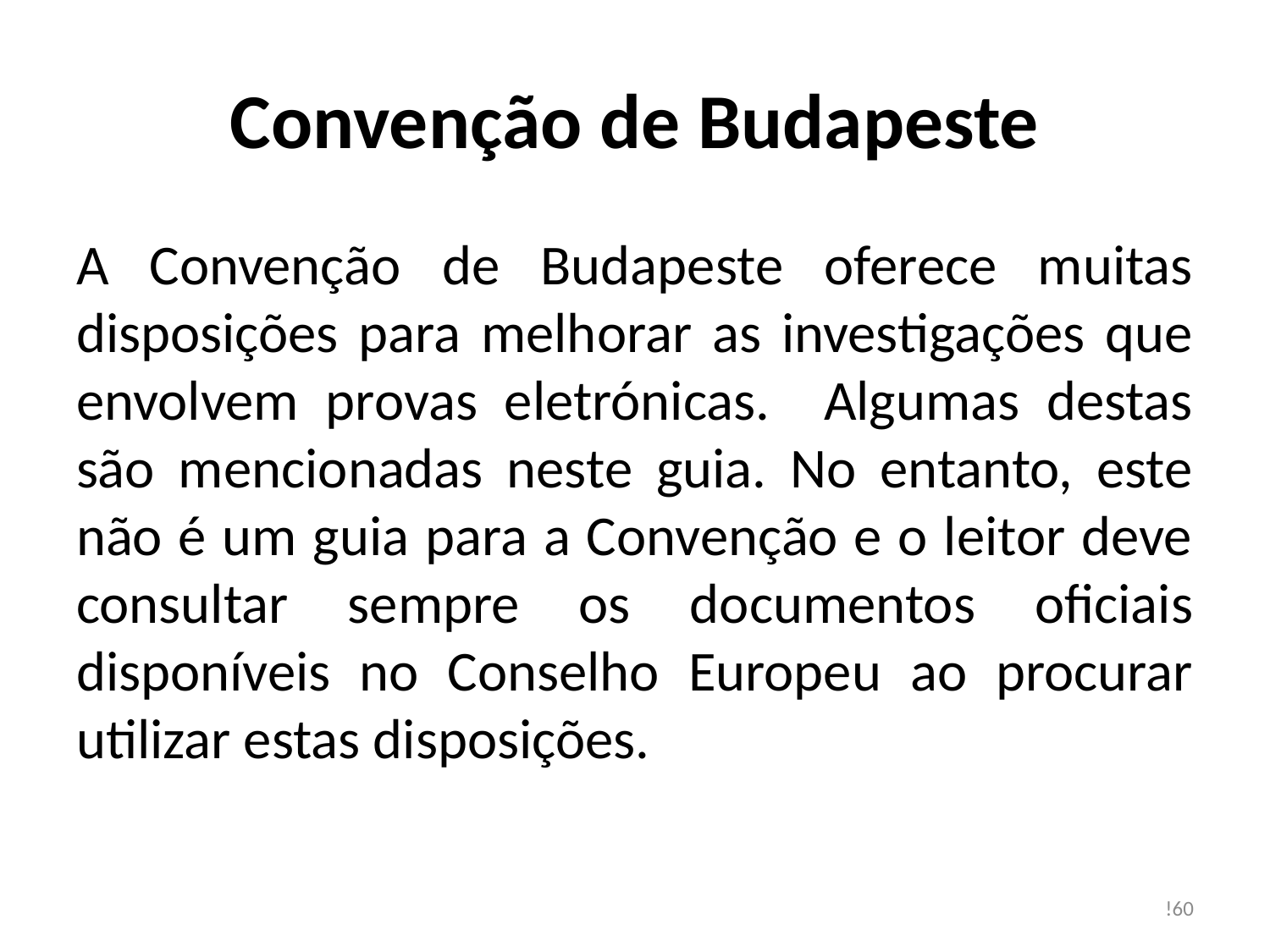

# Convenção de Budapeste
A Convenção de Budapeste oferece muitas disposições para melhorar as investigações que envolvem provas eletrónicas.  Algumas destas são mencionadas neste guia. No entanto, este não é um guia para a Convenção e o leitor deve consultar sempre os documentos oficiais disponíveis no Conselho Europeu ao procurar utilizar estas disposições.

!60